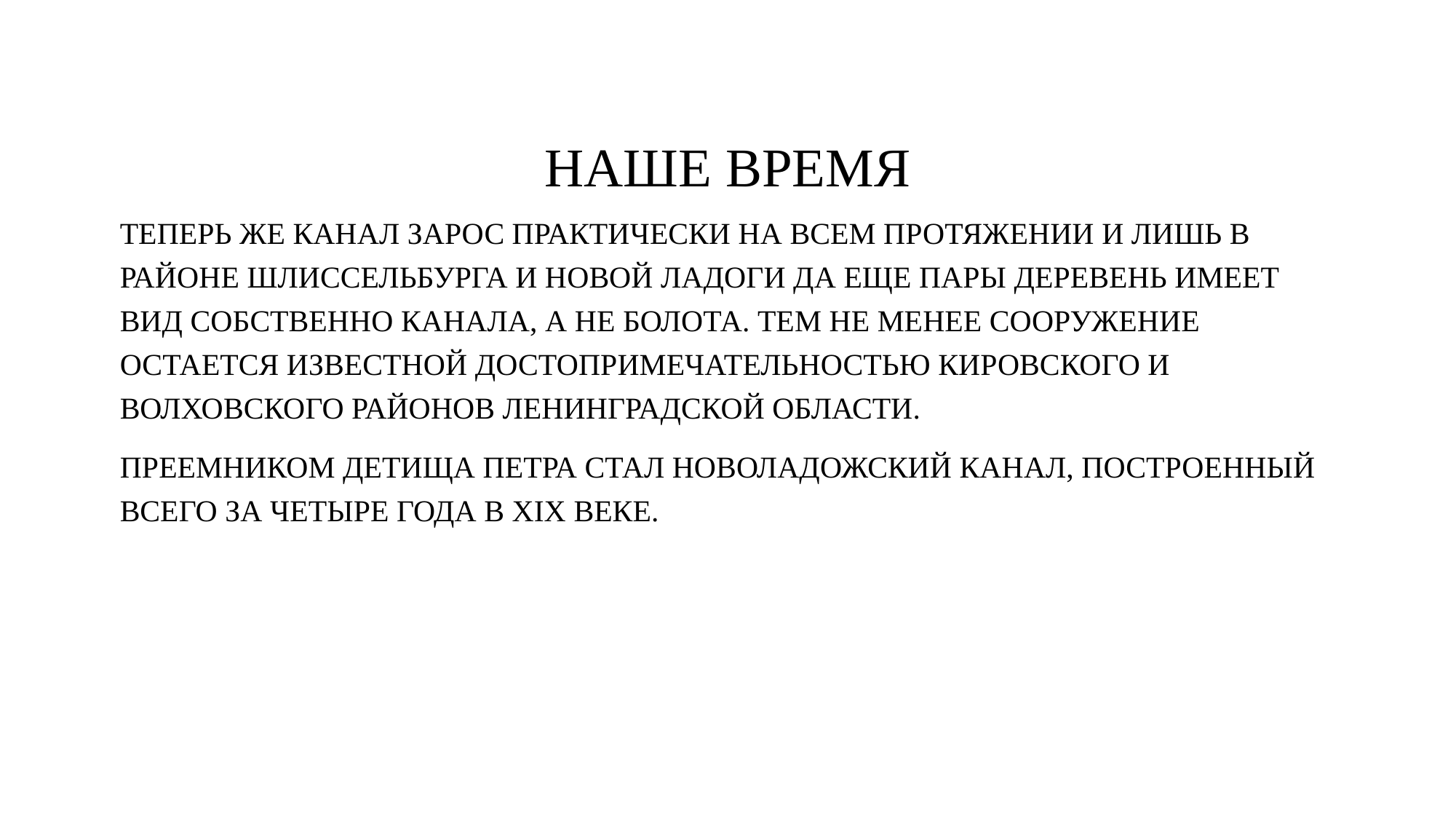

# Наше время
Теперь же канал зарос практически на всем протяжении и лишь в районе Шлиссельбурга и Новой Ладоги да еще пары деревень имеет вид собственно канала, а не болота. Тем не менее сооружение остается известной достопримечательностью Кировского и Волховского районов Ленинградской области.
Преемником детища Петра стал Новоладожский канал, построенный всего за четыре года в XIX веке.